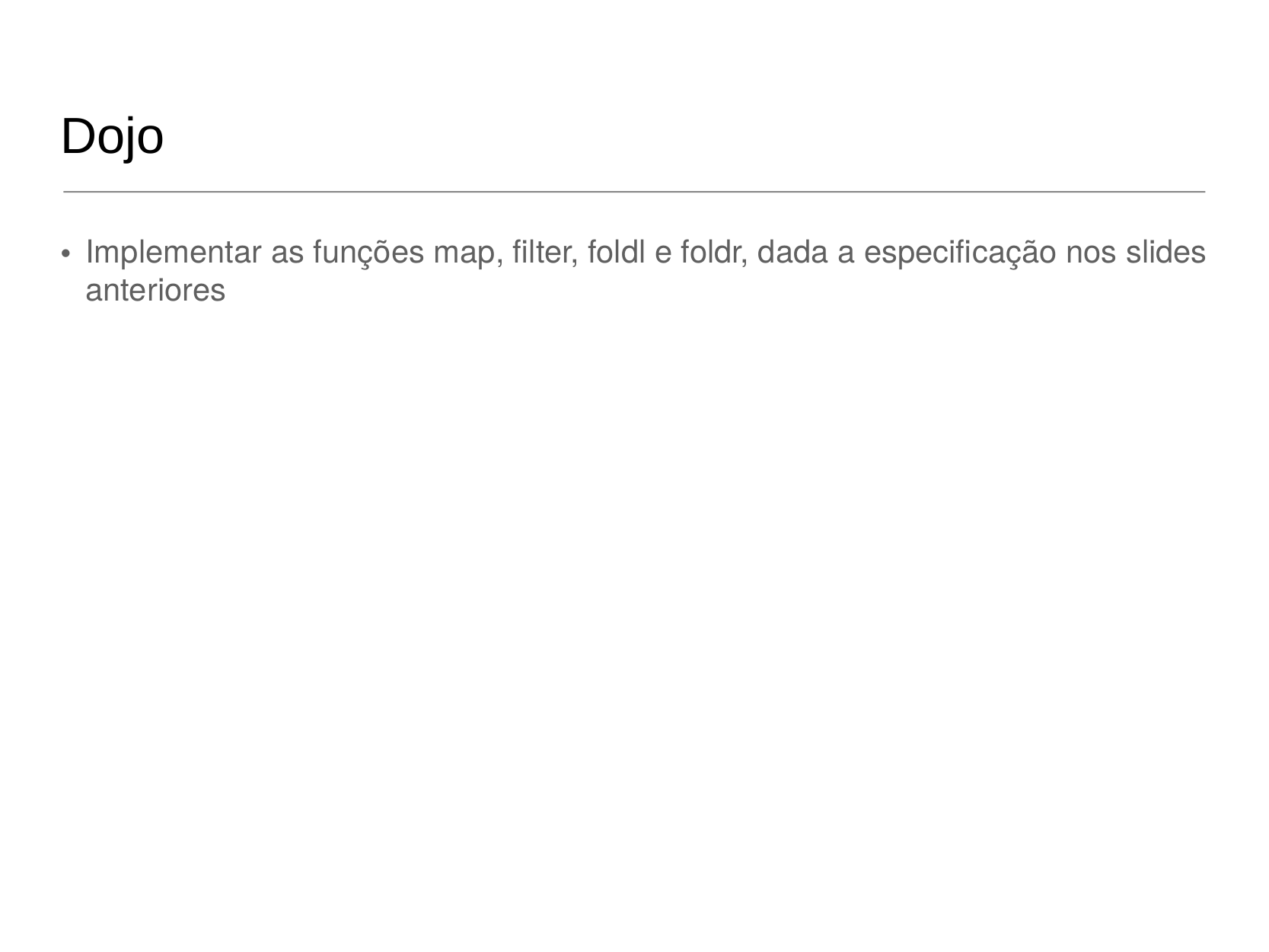

# Dojo
Implementar as funções map, filter, foldl e foldr, dada a especificação nos slides anteriores